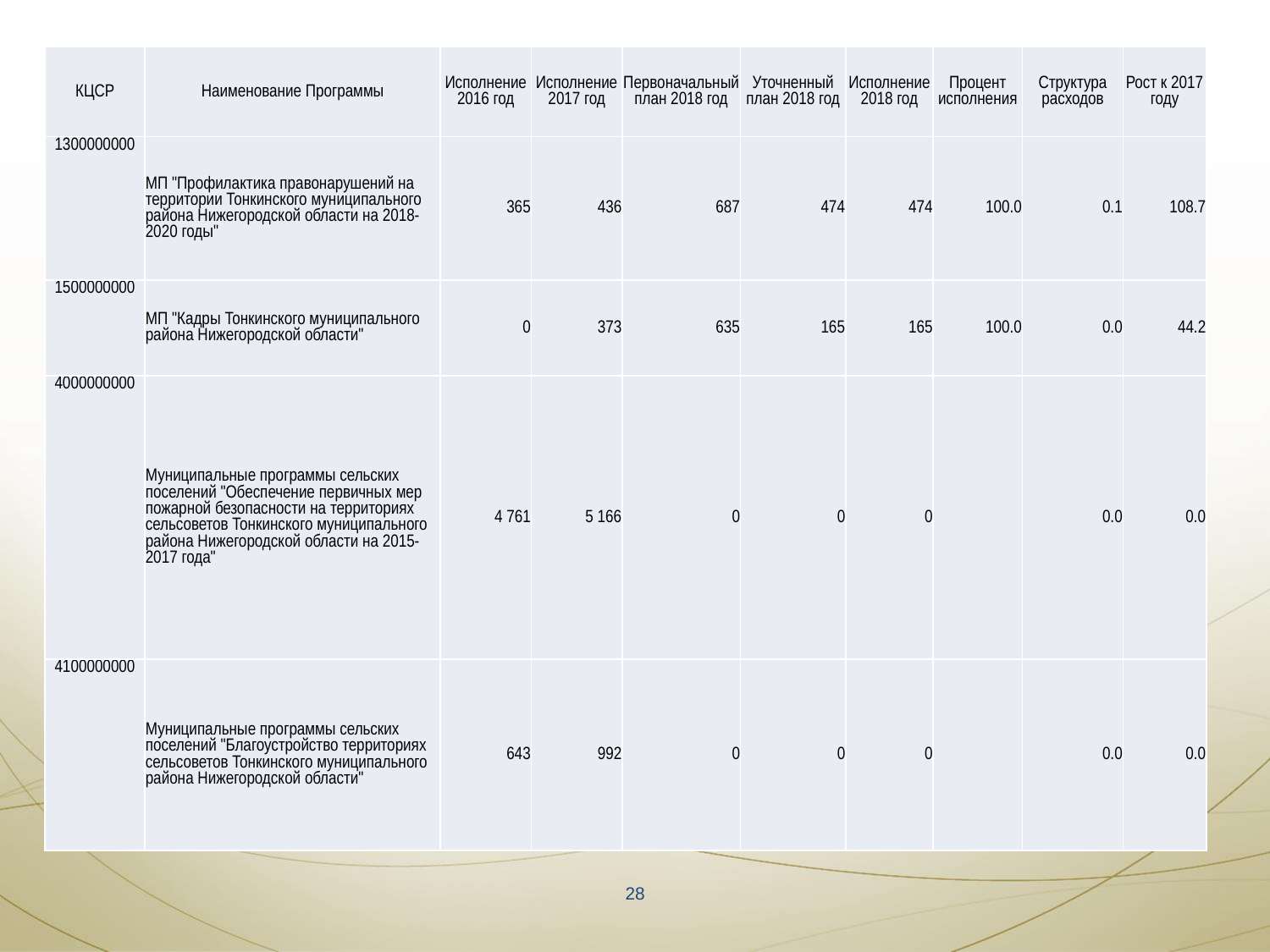

#
| КЦСР | Наименование Программы | Исполнение 2016 год | Исполнение 2017 год | Первоначальный план 2018 год | Уточненный план 2018 год | Исполнение 2018 год | Процент исполнения | Структура расходов | Рост к 2017 году |
| --- | --- | --- | --- | --- | --- | --- | --- | --- | --- |
| 1300000000 | МП "Профилактика правонарушений на территории Тонкинского муниципального района Нижегородской области на 2018-2020 годы" | 365 | 436 | 687 | 474 | 474 | 100.0 | 0.1 | 108.7 |
| 1500000000 | МП "Кадры Тонкинского муниципального района Нижегородской области" | 0 | 373 | 635 | 165 | 165 | 100.0 | 0.0 | 44.2 |
| 4000000000 | Муниципальные программы сельских поселений "Обеспечение первичных мер пожарной безопасности на территориях сельсоветов Тонкинского муниципального района Нижегородской области на 2015-2017 года" | 4 761 | 5 166 | 0 | 0 | 0 |  | 0.0 | 0.0 |
| 4100000000 | Муниципальные программы сельских поселений "Благоустройство территориях сельсоветов Тонкинского муниципального района Нижегородской области" | 643 | 992 | 0 | 0 | 0 |  | 0.0 | 0.0 |

28